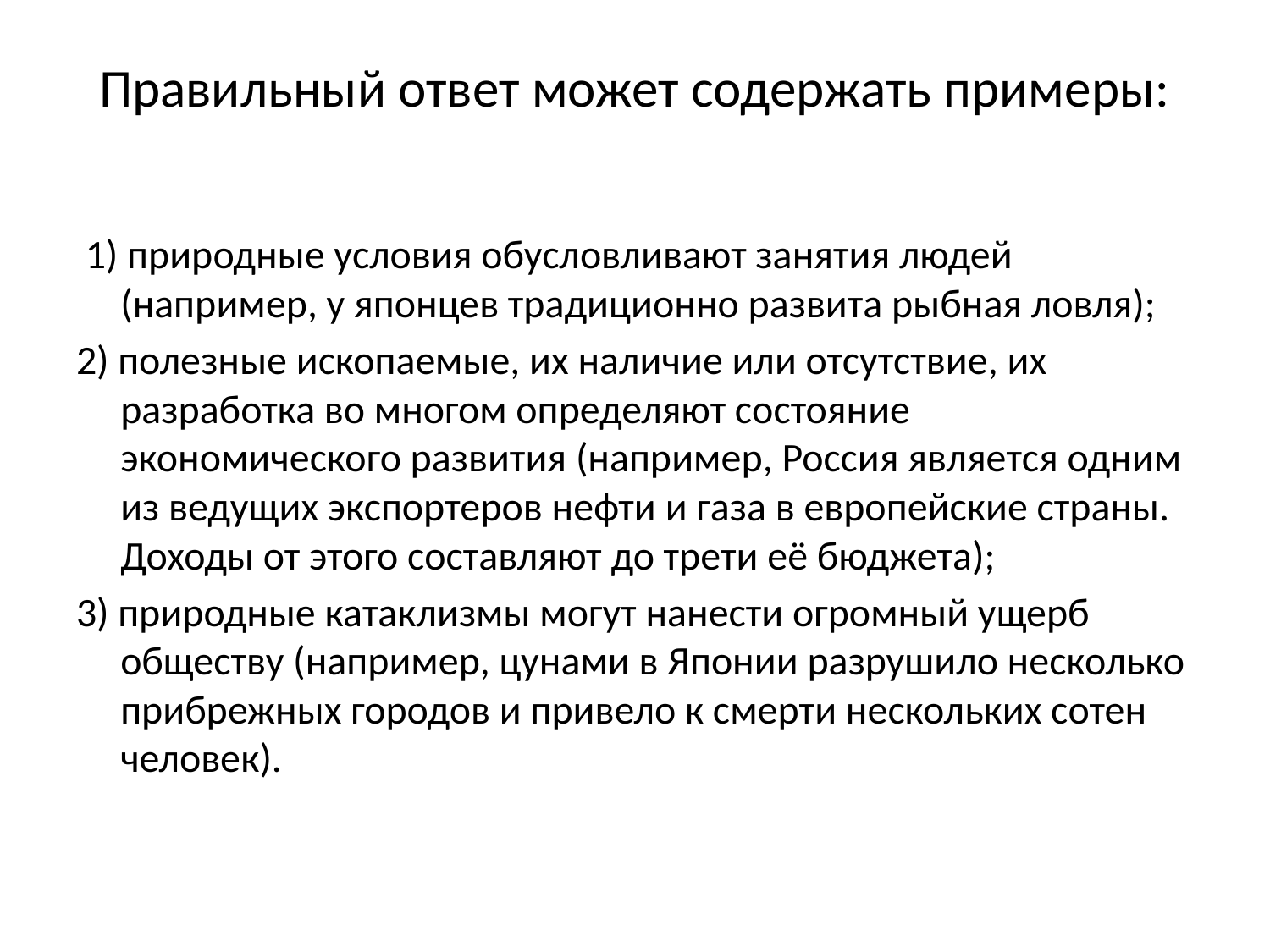

# Правильный ответ может содержать примеры:
 1) природные условия обусловливают занятия людей (например, у японцев традиционно развита рыбная ловля);
2) полезные ископаемые, их наличие или отсутствие, их разработка во многом определяют состояние экономического развития (например, Россия является одним из ведущих экспортеров нефти и газа в европейские страны. Доходы от этого составляют до трети её бюджета);
3) природные катаклизмы могут нанести огромный ущерб обществу (например, цунами в Японии разрушило несколько прибрежных городов и привело к смерти нескольких сотен человек).